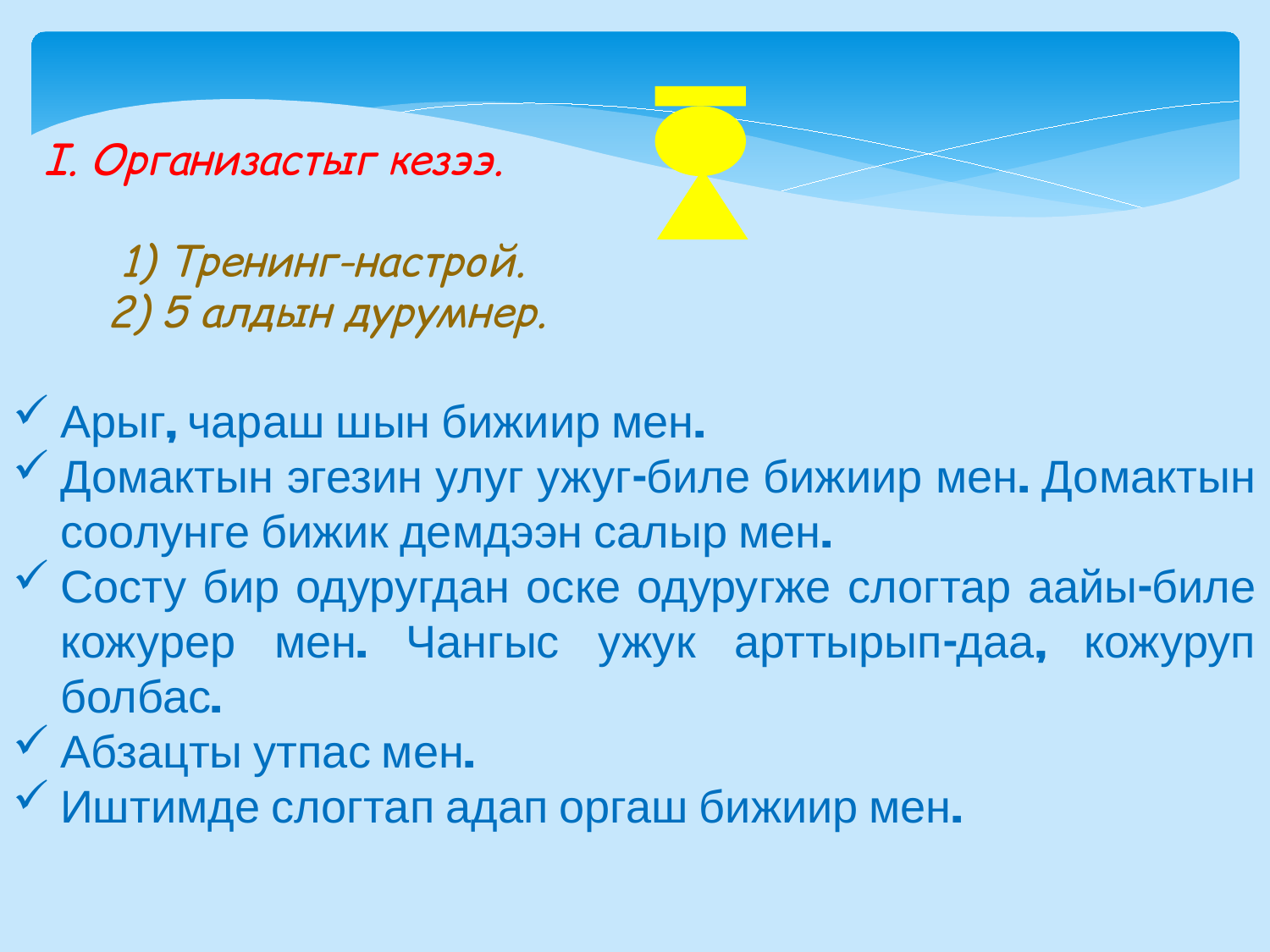

I. Организастыг кезээ.

      1) Тренинг-настрой.
     2) 5 алдын дурумнер.

Арыг, чараш шын бижиир мен.
Домактын эгезин улуг ужуг-биле бижиир мен. Домактын соолунге бижик демдээн салыр мен.
Состу бир одуругдан оске одуругже слогтар аайы-биле кожурер мен. Чангыс ужук арттырып-даа, кожуруп болбас.
Абзацты утпас мен.
Иштимде слогтап адап оргаш бижиир мен.